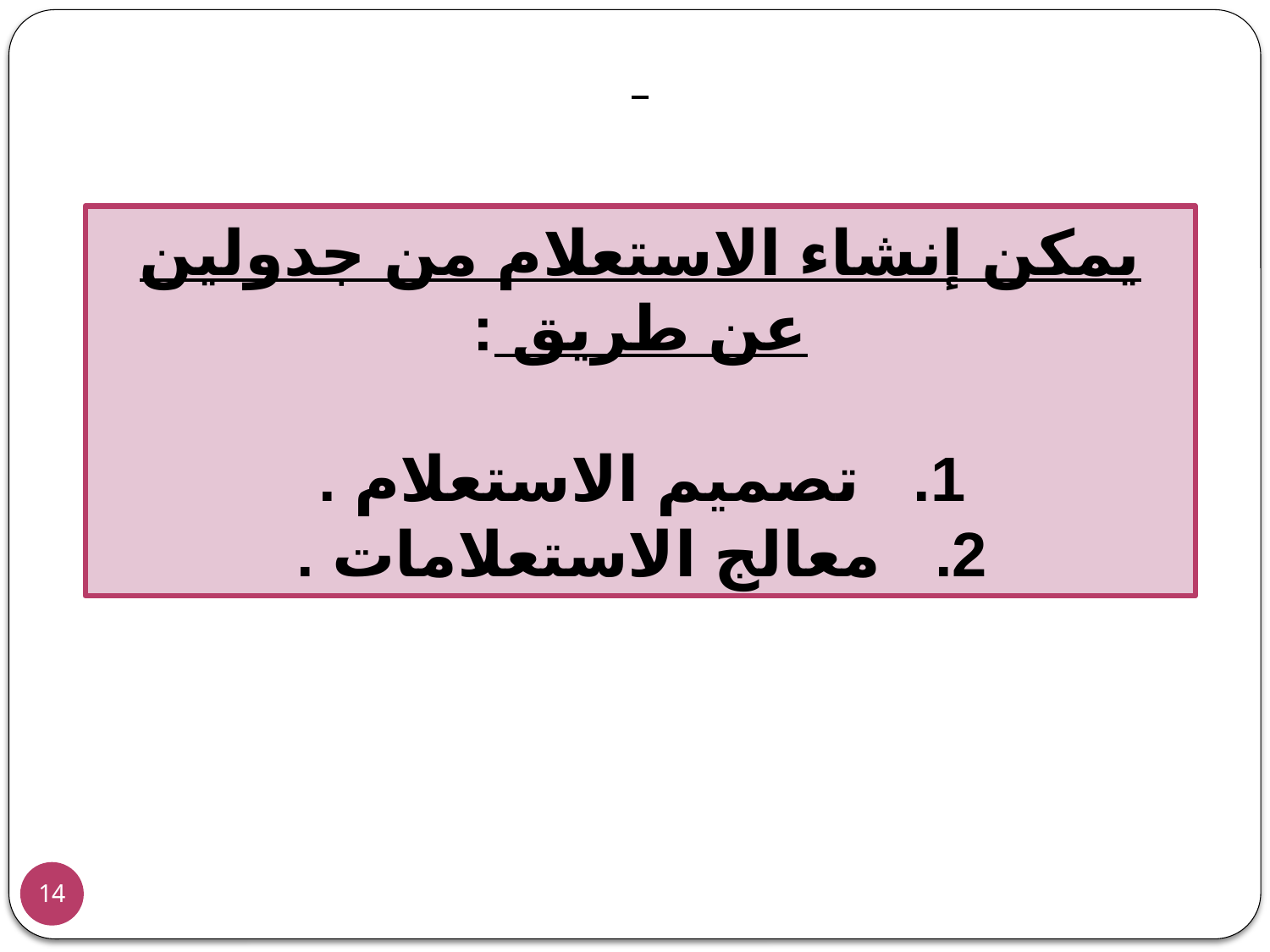

يمكن إنشاء الاستعلام من جدولين عن طريق :

تصميم الاستعلام .
معالج الاستعلامات .
14